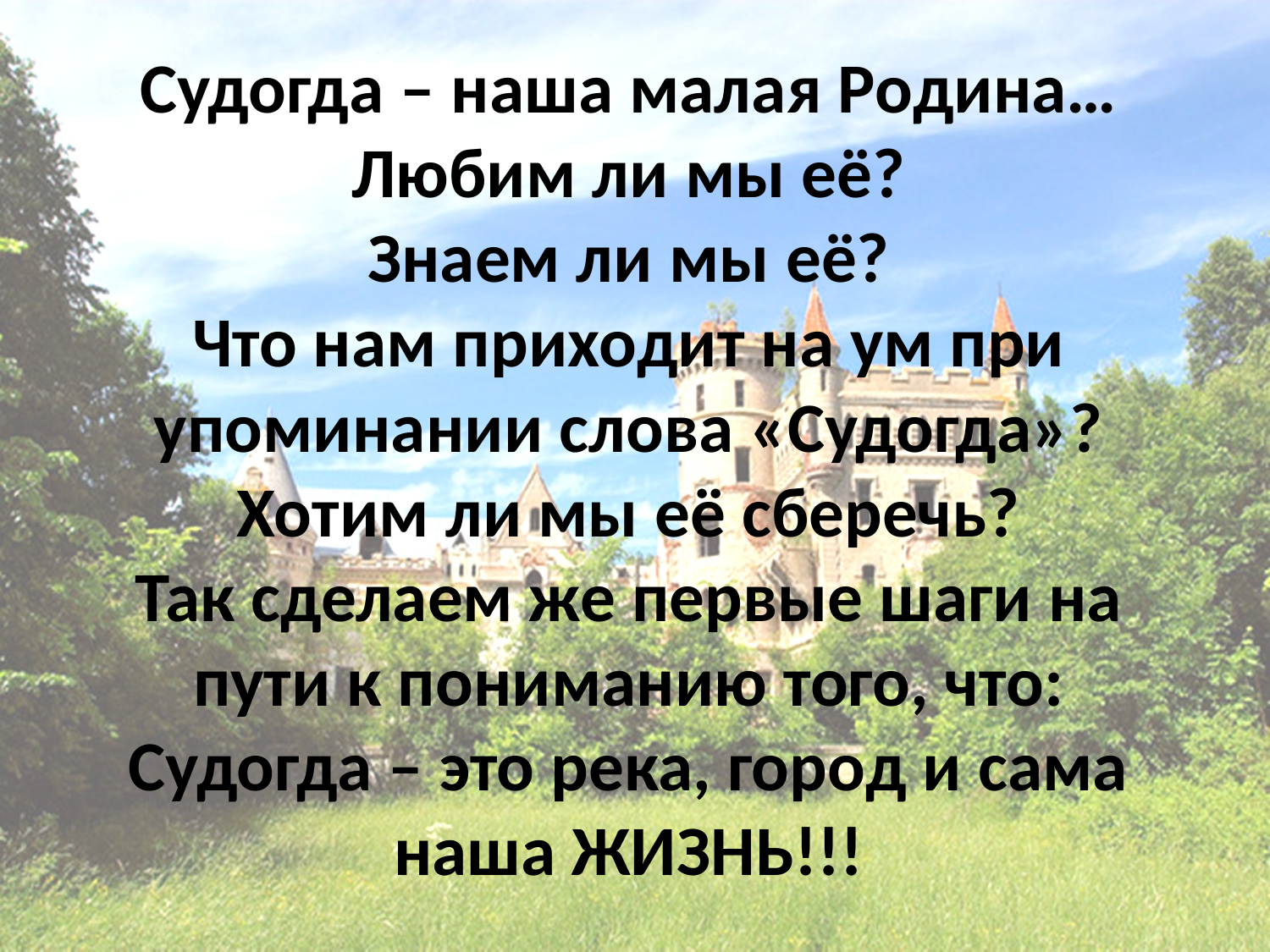

# Судогда – наша малая Родина… Любим ли мы её? Знаем ли мы её? Что нам приходит на ум при упоминании слова «Судогда»? Хотим ли мы её сберечь? Так сделаем же первые шаги на пути к пониманию того, что: Судогда – это река, город и сама наша ЖИЗНЬ!!!